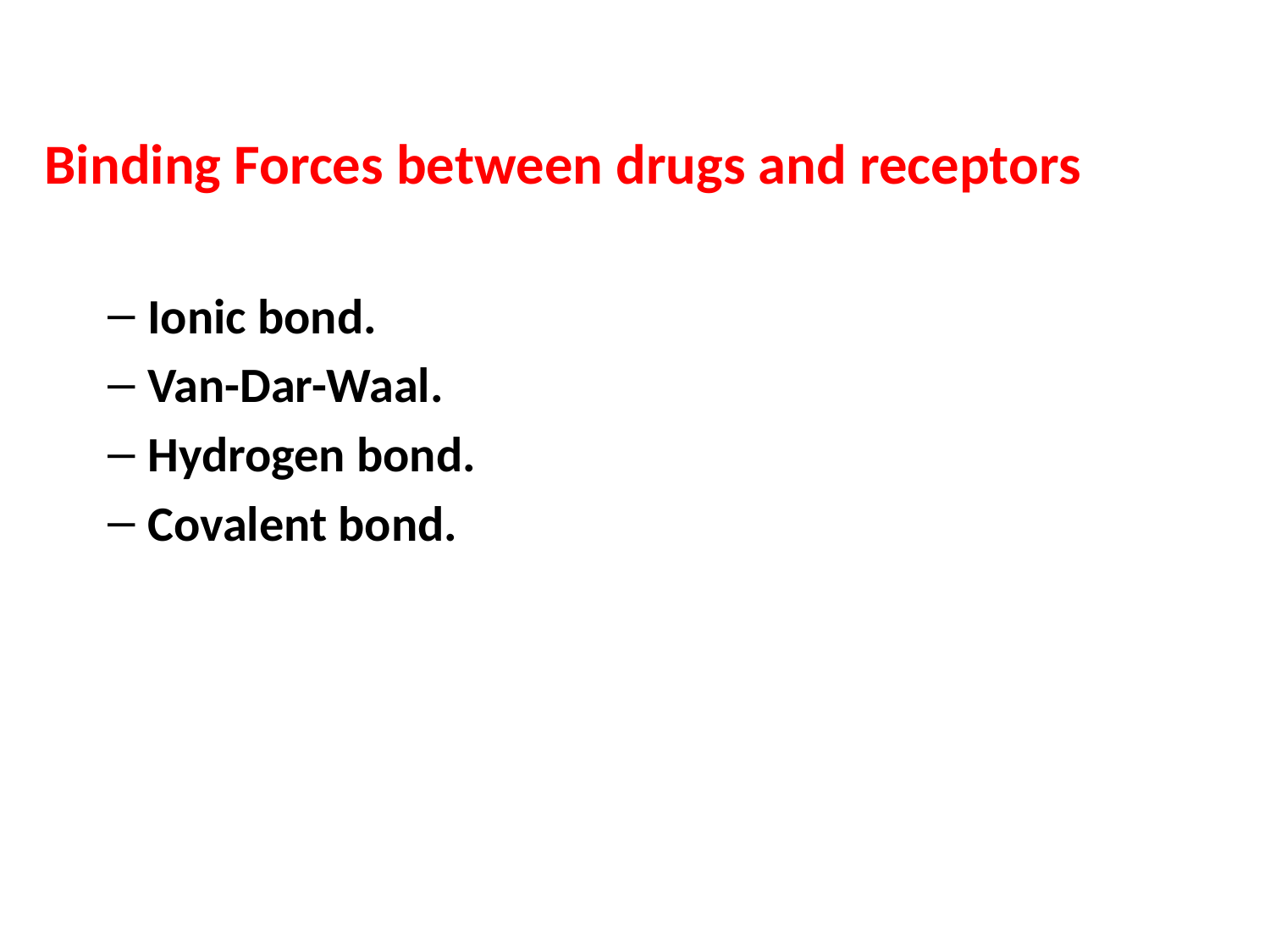

Binding Forces between drugs and receptors

Ionic bond.
Van-Dar-Waal.
Hydrogen bond.
Covalent bond.